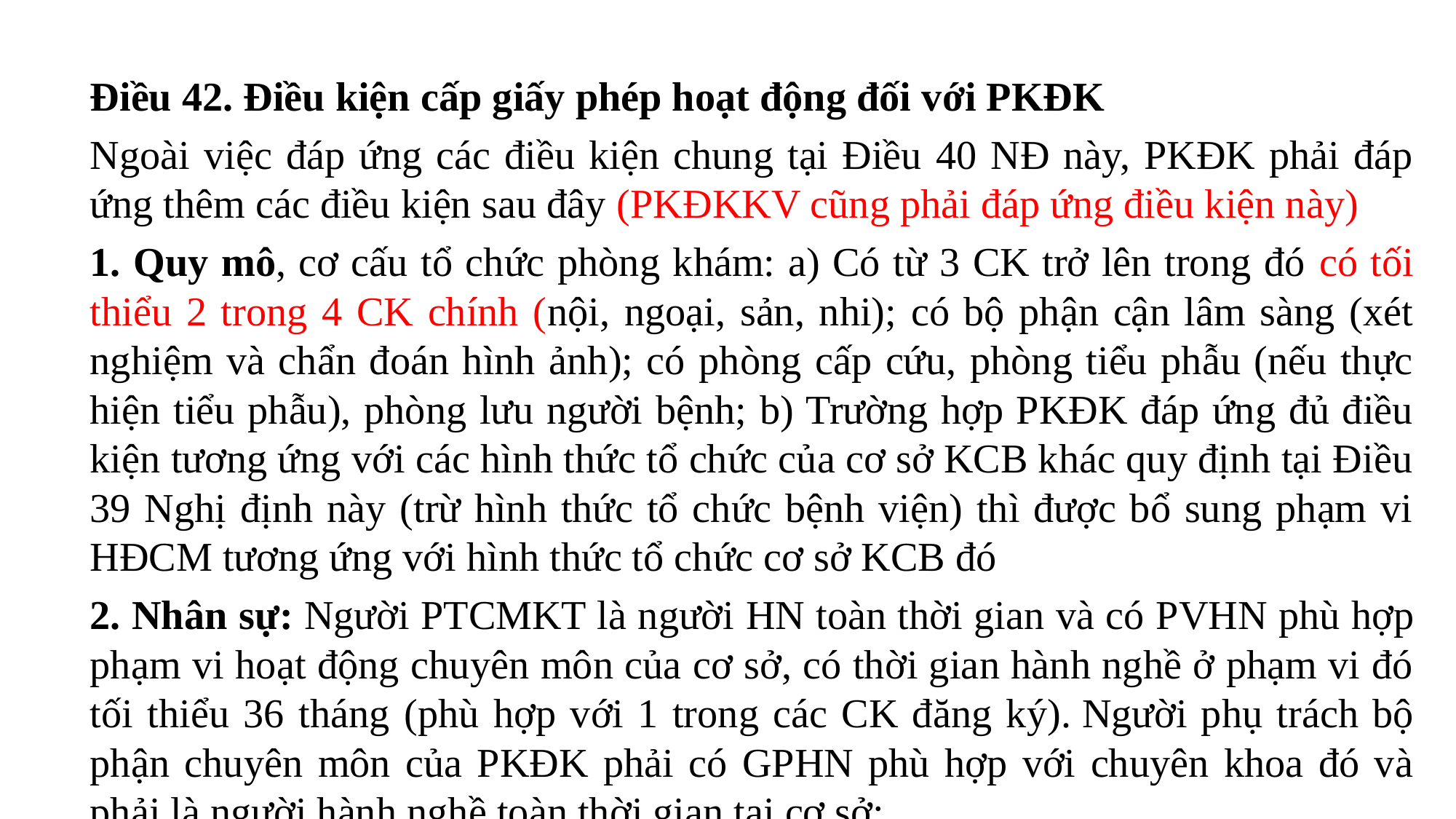

Điều 42. Điều kiện cấp giấy phép hoạt động đối với PKĐK
Ngoài việc đáp ứng các điều kiện chung tại Điều 40 NĐ này, PKĐK phải đáp ứng thêm các điều kiện sau đây (PKĐKKV cũng phải đáp ứng điều kiện này)
1. Quy mô, cơ cấu tổ chức phòng khám: a) Có từ 3 CK trở lên trong đó có tối thiểu 2 trong 4 CK chính (nội, ngoại, sản, nhi); có bộ phận cận lâm sàng (xét nghiệm và chẩn đoán hình ảnh); có phòng cấp cứu, phòng tiểu phẫu (nếu thực hiện tiểu phẫu), phòng lưu người bệnh; b) Trường hợp PKĐK đáp ứng đủ điều kiện tương ứng với các hình thức tổ chức của cơ sở KCB khác quy định tại Điều 39 Nghị định này (trừ hình thức tổ chức bệnh viện) thì được bổ sung phạm vi HĐCM tương ứng với hình thức tổ chức cơ sở KCB đó
2. Nhân sự: Người PTCMKT là người HN toàn thời gian và có PVHN phù hợp phạm vi hoạt động chuyên môn của cơ sở, có thời gian hành nghề ở phạm vi đó tối thiểu 36 tháng (phù hợp với 1 trong các CK đăng ký). Người phụ trách bộ phận chuyên môn của PKĐK phải có GPHN phù hợp với chuyên khoa đó và phải là người hành nghề toàn thời gian tại cơ sở;